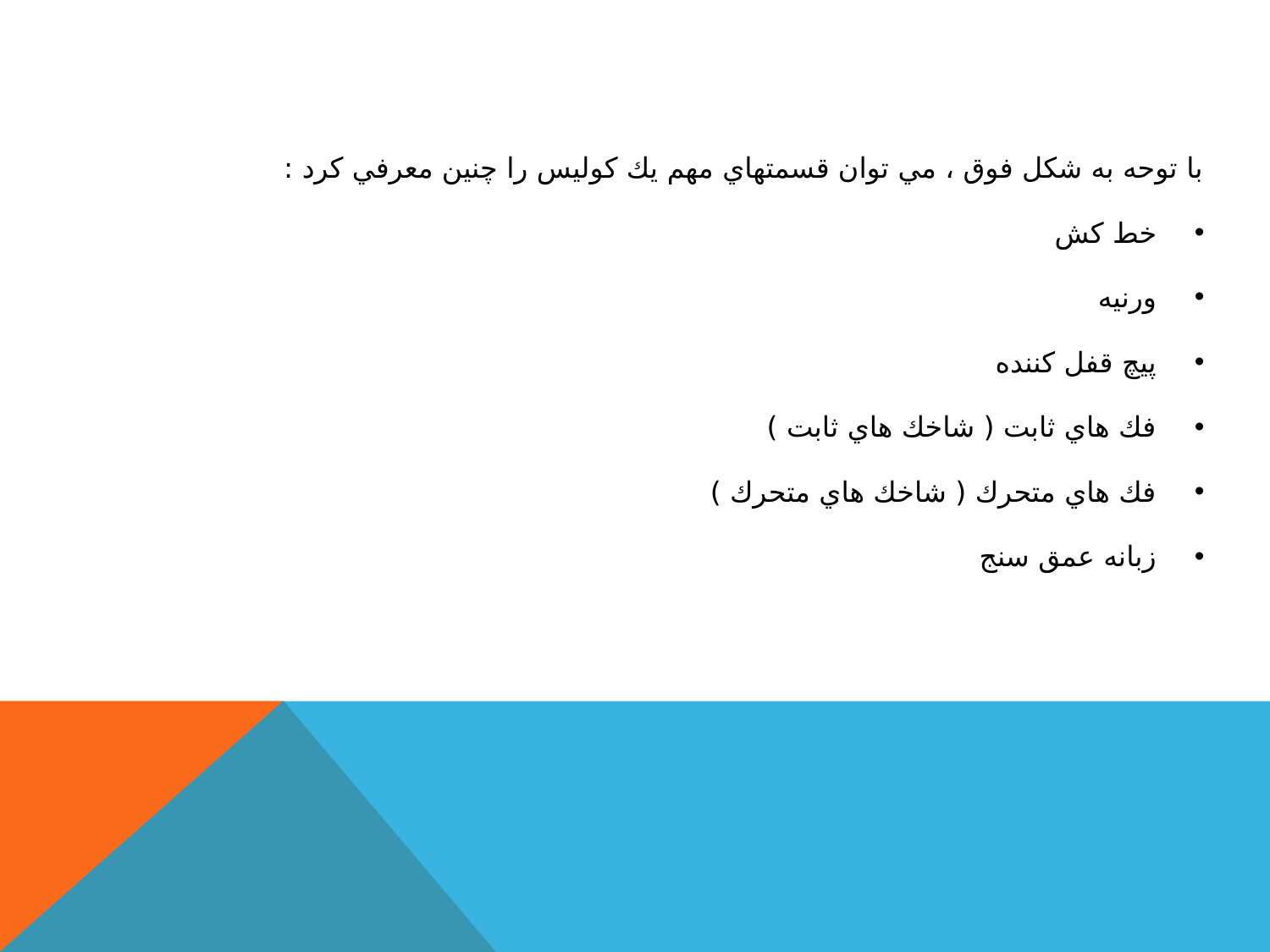

#
با توحه به شكل فوق ، مي توان قسمتهاي مهم يك كوليس را چنين معرفي كرد :
خط كش
ورنيه
پيچ قفل كننده
فك هاي ثابت ( شاخك هاي ثابت )
فك هاي متحرك ( شاخك هاي متحرك )
زبانه عمق سنج